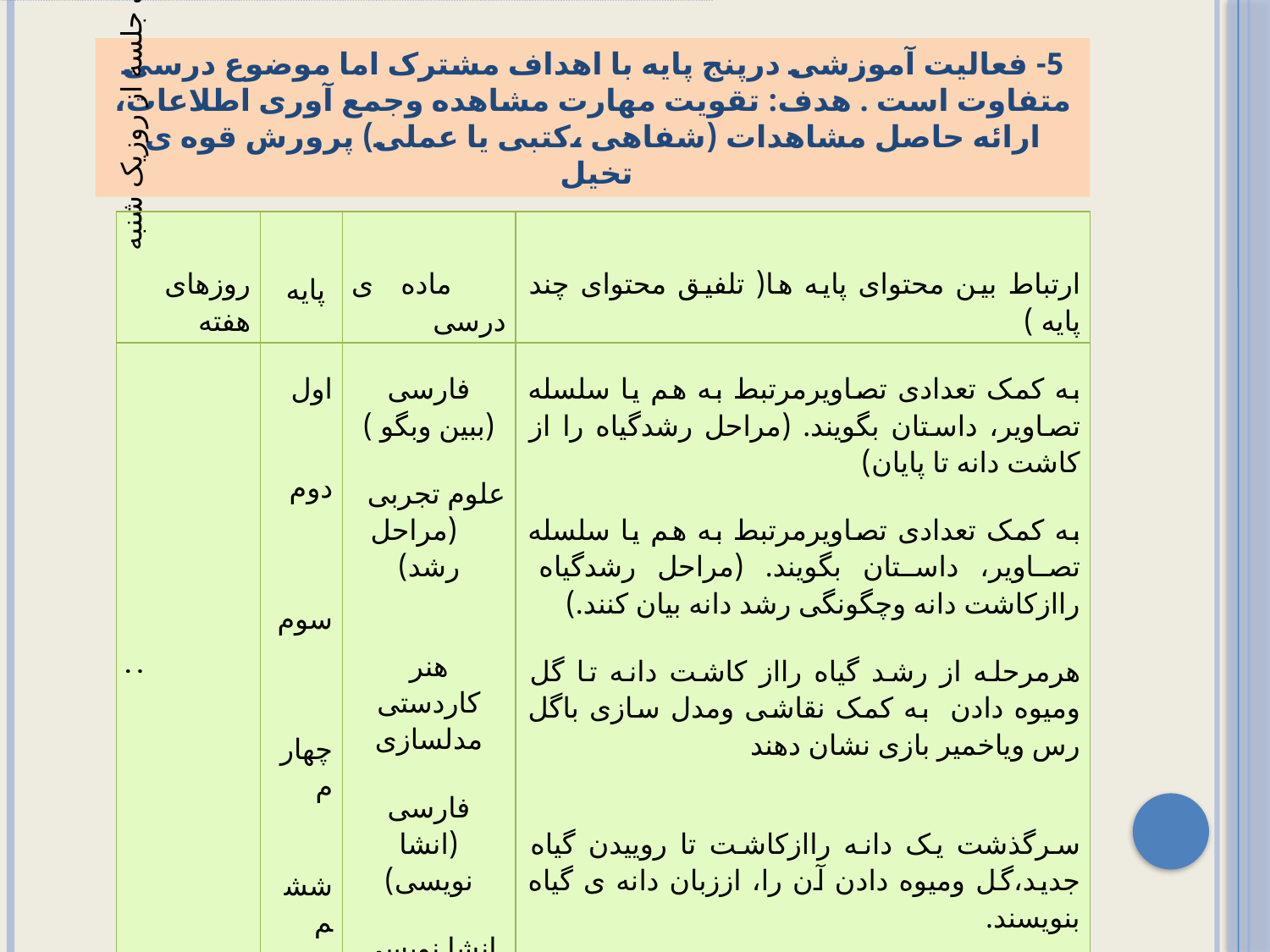

# 5- فعالیت آموزشی درپنج پایه با اهداف مشترک اما موضوع درسی متفاوت است . هدف: تقویت مهارت مشاهده وجمع آوری اطلاعات، ارائه حاصل مشاهدات (شفاهی ،کتبی یا عملی) پرورش قوه ی تخیل
| روزهای هفته | پایه | ماده ی درسی | ارتباط بین محتوای پایه ها( تلفیق محتوای چند پایه ) |
| --- | --- | --- | --- |
| بطور مثال : یک جلسه از روزیک شنبه | اول دوم سوم چهارم ششم | فارسی (ببین وبگو ) علوم تجربی (مراحل رشد) هنر کاردستی مدلسازی فارسی (انشا نویسی) انشا نویسی | به کمک تعدادی تصاویرمرتبط به هم یا سلسله تصاویر، داستان بگویند. (مراحل رشدگیاه را از کاشت دانه تا پایان) به کمک تعدادی تصاویرمرتبط به هم یا سلسله تصاویر، داستان بگویند. (مراحل رشدگیاه راازکاشت دانه وچگونگی رشد دانه بیان کنند.) هرمرحله از رشد گیاه رااز کاشت دانه تا گل ومیوه دادن به کمک نقاشی ومدل سازی باگل رس ویاخمیر بازی نشان دهند سرگذشت یک دانه راازکاشت تا روییدن گیاه جدید،گل ومیوه دادن آن را، اززبان دانه ی گیاه بنویسند. مقاله ای بنویسند که در رابطه با اهمیت وجود گیاهان باشد. |